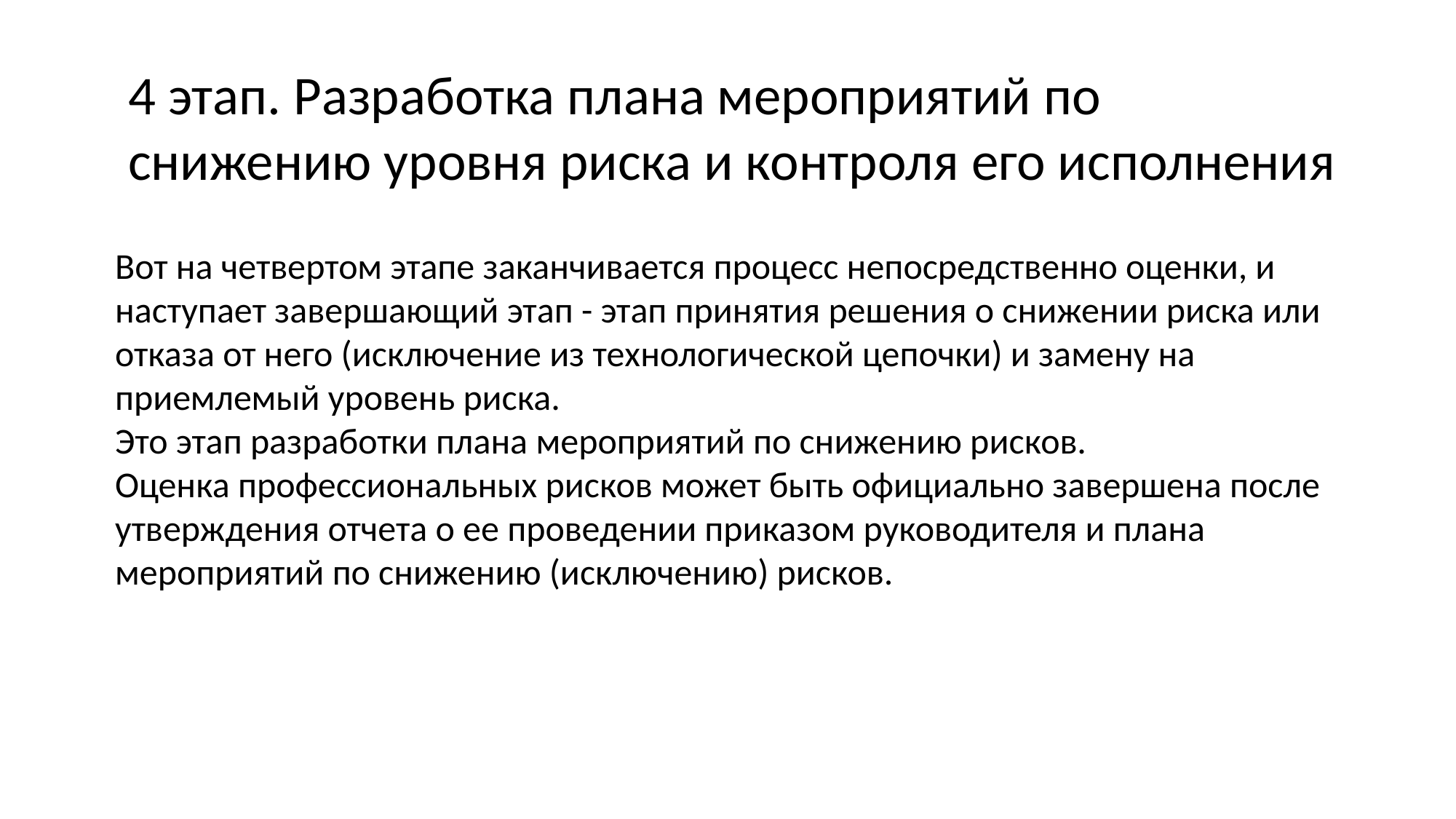

4 этап. Разработка плана мероприятий по снижению уровня риска и контроля его исполнения
Вот на четвертом этапе заканчивается процесс непосредственно оценки, и наступает завершающий этап - этап принятия решения о снижении риска или отказа от него (исключение из технологической цепочки) и замену на приемлемый уровень риска.
Это этап разработки плана мероприятий по снижению рисков.
Оценка профессиональных рисков может быть официально завершена после утверждения отчета о ее проведении приказом руководителя и плана мероприятий по снижению (исключению) рисков.